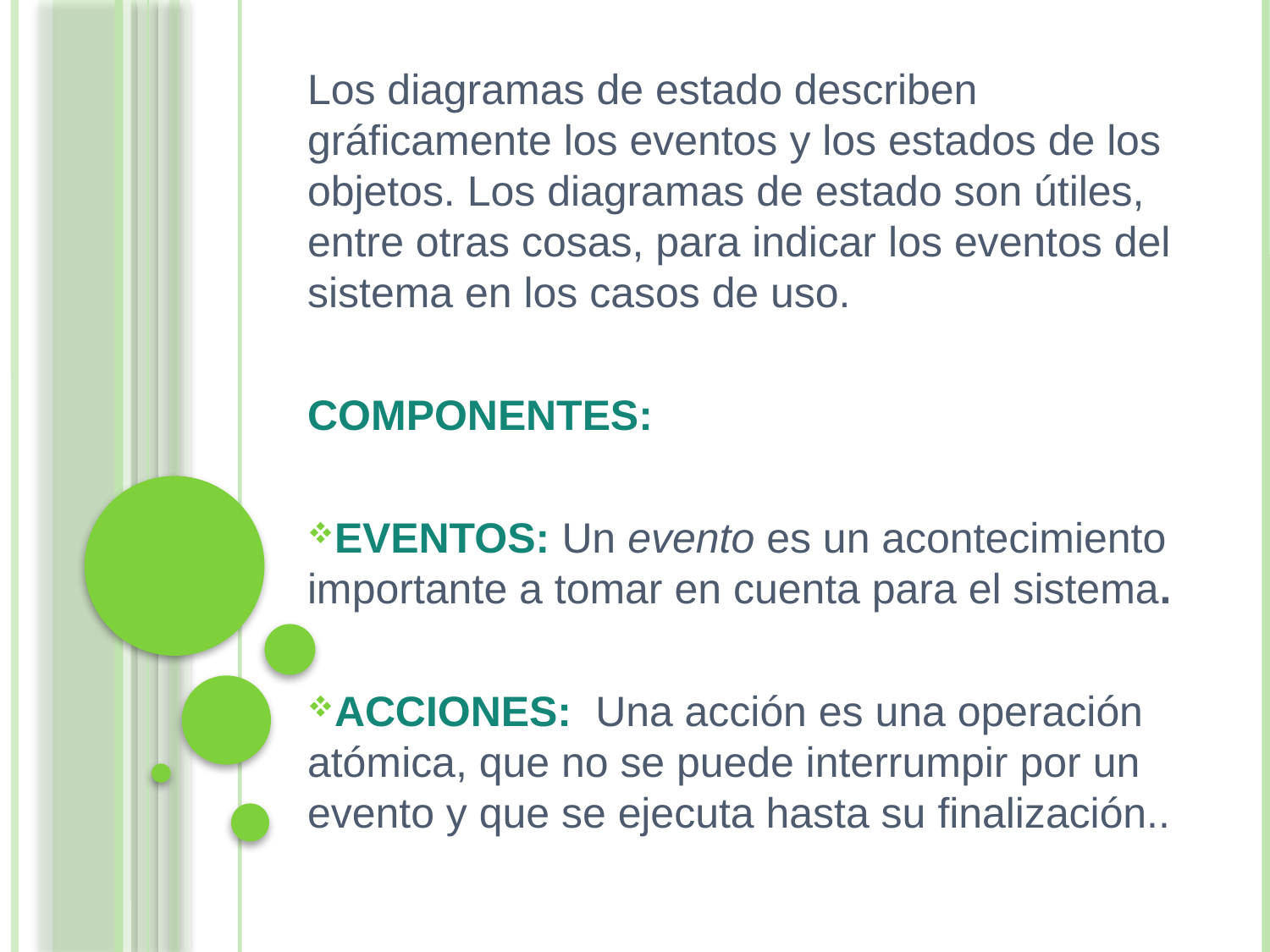

Los diagramas de estado describen gráficamente los eventos y los estados de los objetos. Los diagramas de estado son útiles, entre otras cosas, para indicar los eventos del sistema en los casos de uso.

COMPONENTES:

EVENTOS: Un evento es un acontecimiento importante a tomar en cuenta para el sistema.

ACCIONES:  Una acción es una operación atómica, que no se puede interrumpir por un evento y que se ejecuta hasta su finalización..